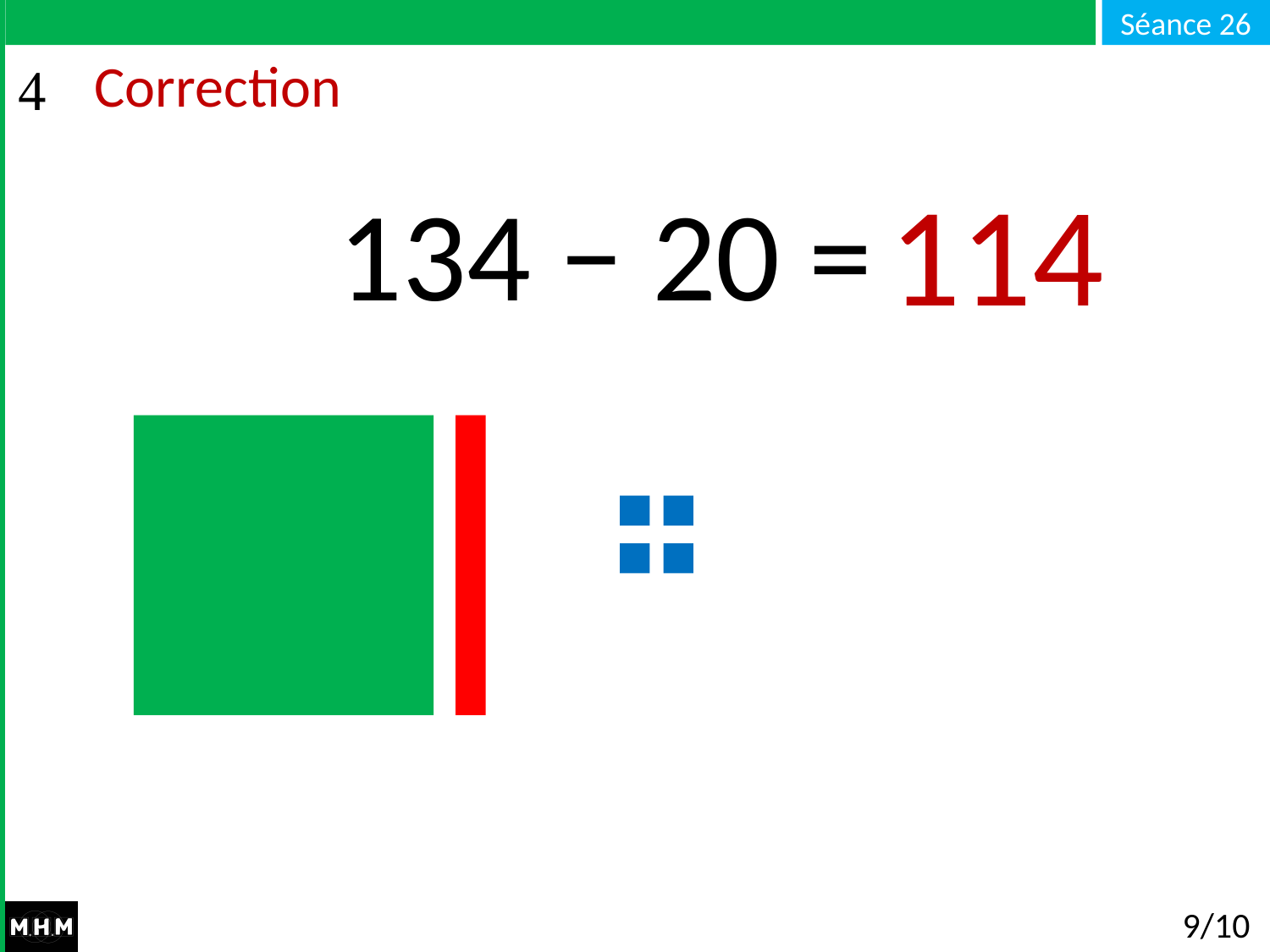

# Correction
114
134 − 20 = …

9/10